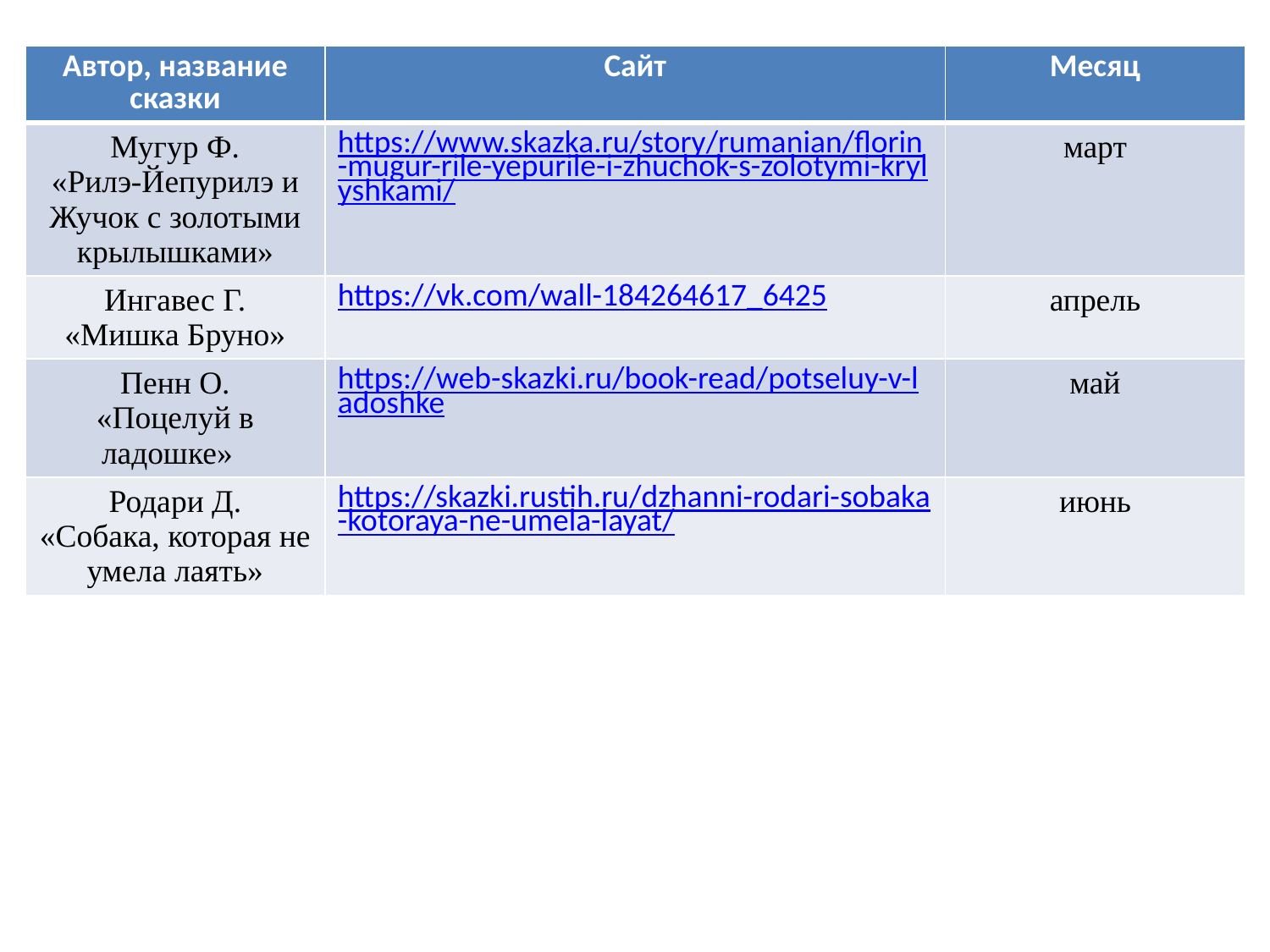

| Автор, название сказки | Сайт | Месяц |
| --- | --- | --- |
| Мугур Ф. «Рилэ-Йепурилэ и Жучок с золотыми крылышками» | https://www.skazka.ru/story/rumanian/florin-mugur-rile-yepurile-i-zhuchok-s-zolotymi-krylyshkami/ | март |
| Ингавес Г. «Мишка Бруно» | https://vk.com/wall-184264617\_6425 | апрель |
| Пенн О. «Поцелуй в ладошке» | https://web-skazki.ru/book-read/potseluy-v-ladoshke | май |
| Родари Д. «Собака, которая не умела лаять» | https://skazki.rustih.ru/dzhanni-rodari-sobaka-kotoraya-ne-umela-layat/ | июнь |